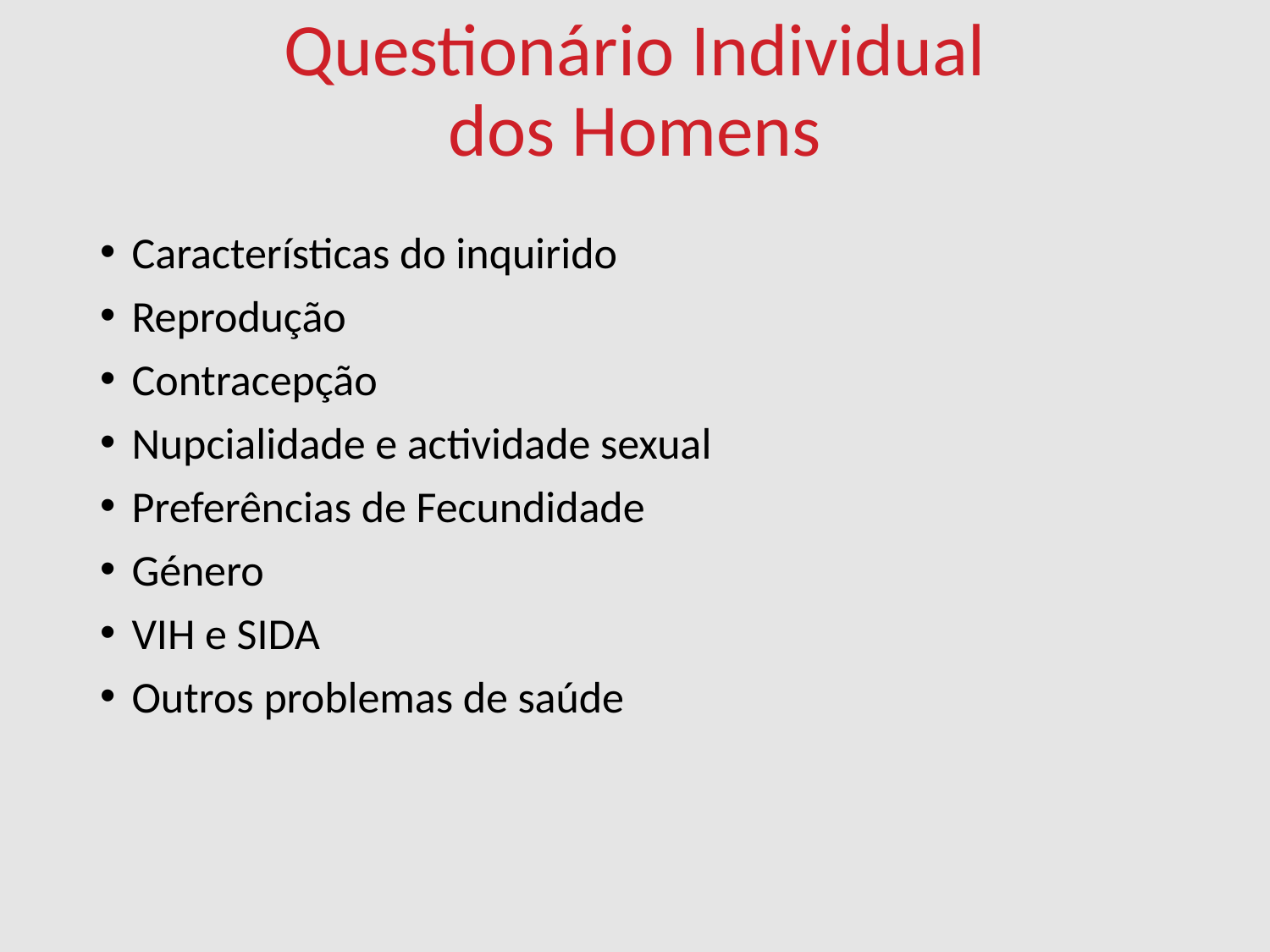

# Questionário Individual dos Homens
Características do inquirido
Reprodução
Contracepção
Nupcialidade e actividade sexual
Preferências de Fecundidade
Género
VIH e SIDA
Outros problemas de saúde